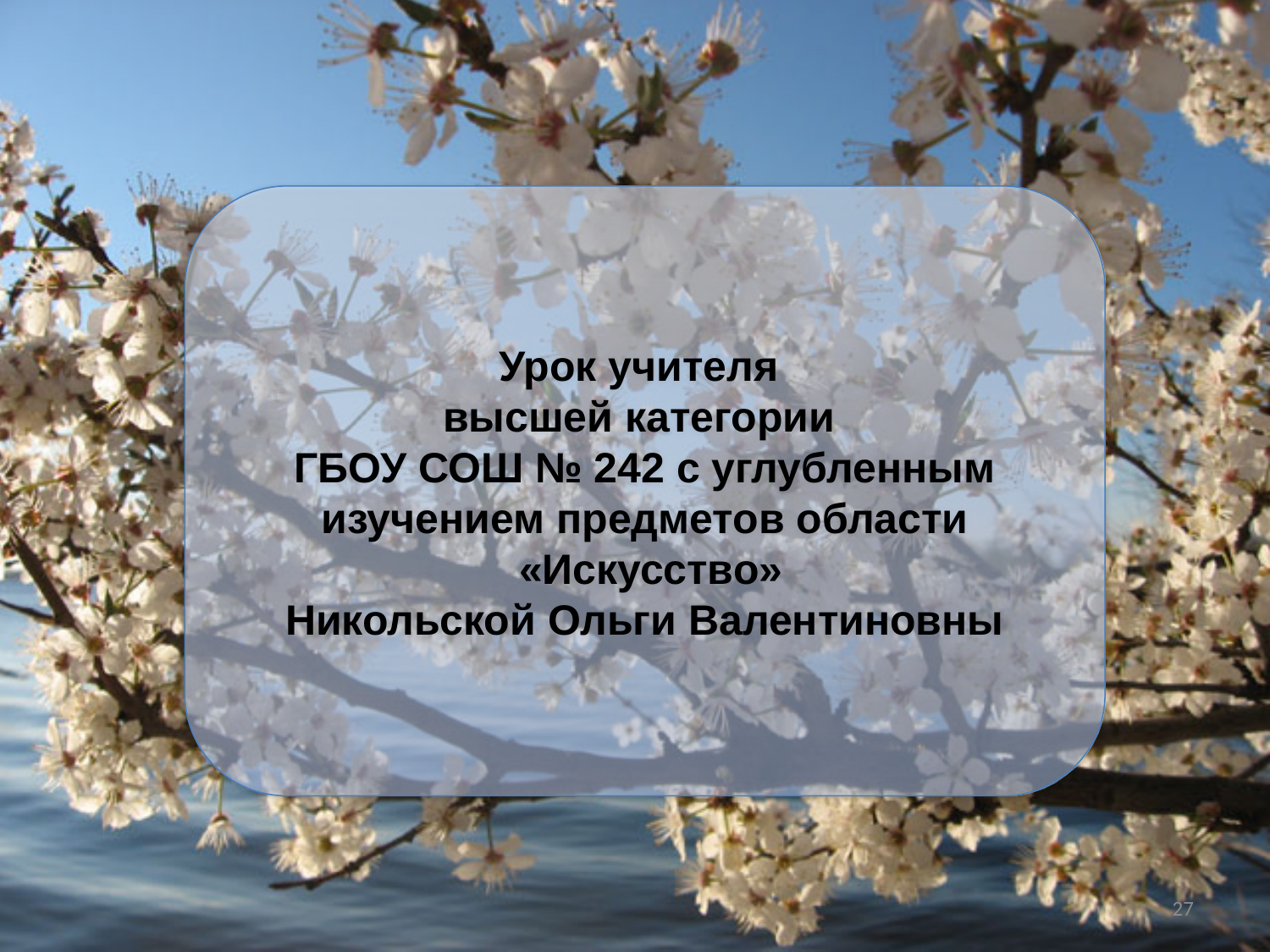

Урок учителя
высшей категории
ГБОУ СОШ № 242 с углубленным изучением предметов области
 «Искусство»
Никольской Ольги Валентиновны
27